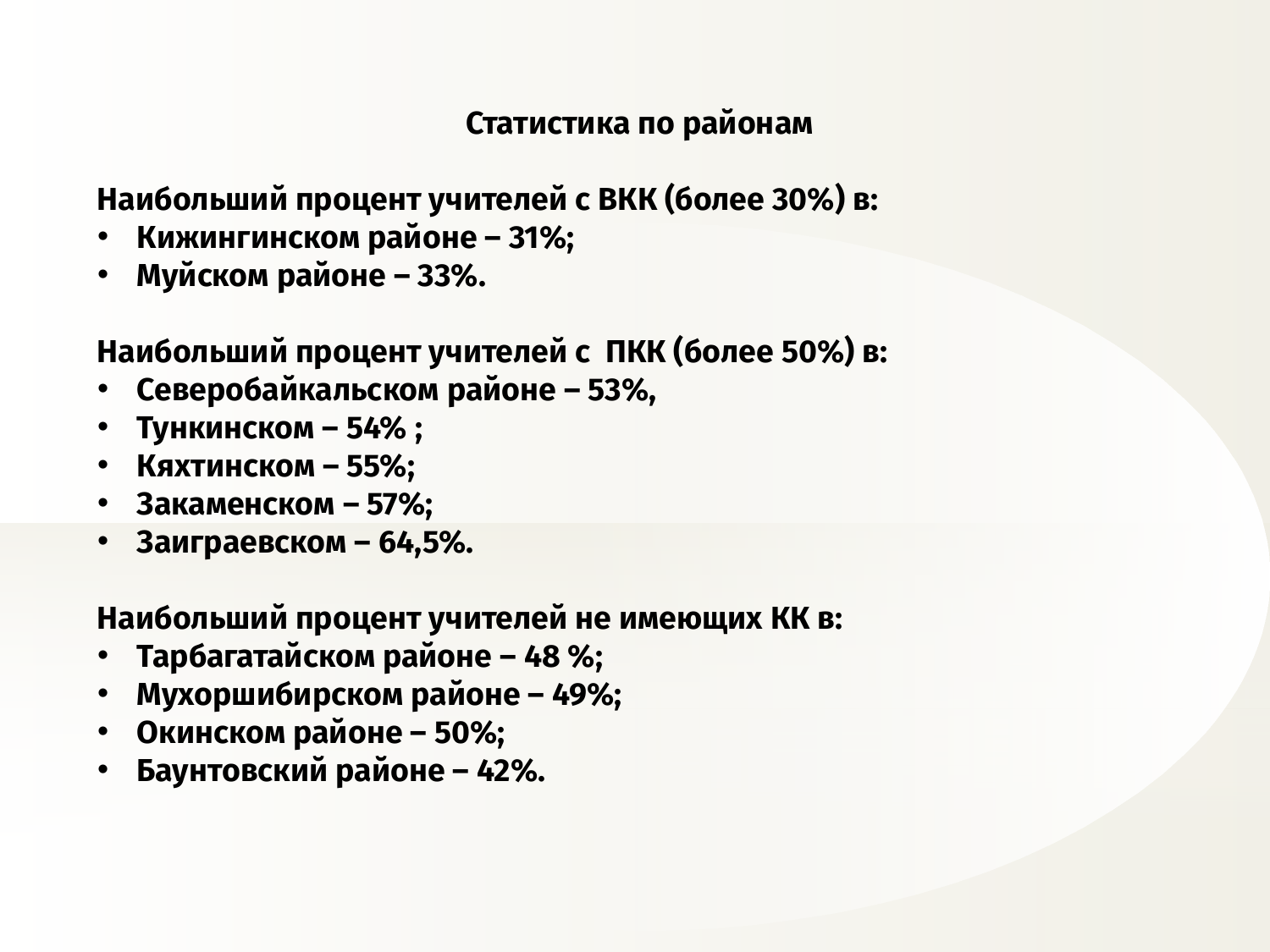

Статистика по районам

Наибольший процент учителей с ВКК (более 30%) в:
Кижингинском районе – 31%;
Муйском районе – 33%.

Наибольший процент учителей с  ПКК (более 50%) в:
Северобайкальском районе – 53%,
Тункинском – 54% ;
Кяхтинском – 55%;
Закаменском – 57%;
Заиграевском – 64,5%.

Наибольший процент учителей не имеющих КК в:
Тарбагатайском районе – 48 %;
Мухоршибирском районе – 49%;
Окинском районе – 50%;
Баунтовский районе – 42%.